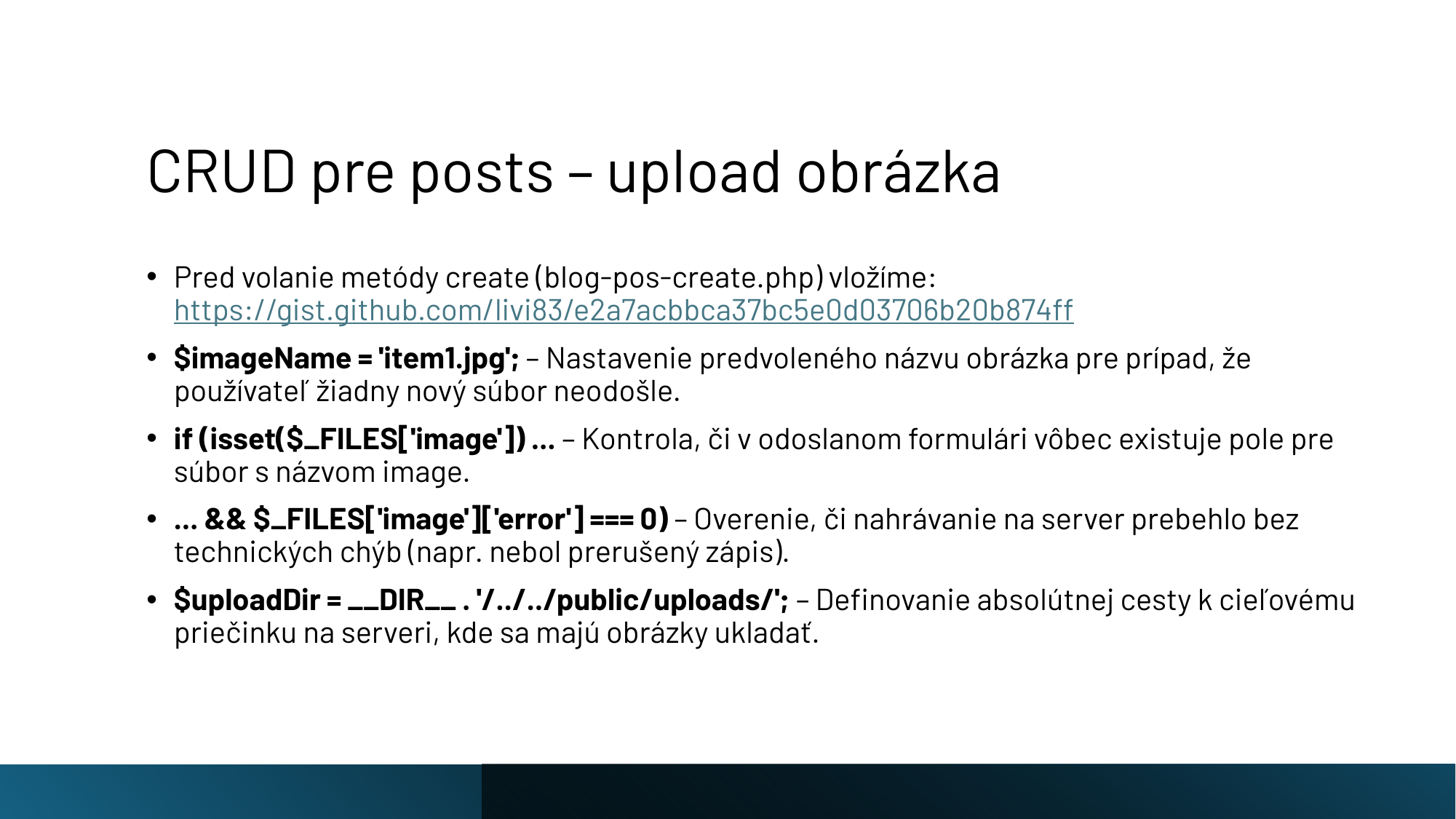

# CRUD pre posts – upload obrázka
Pred volanie metódy create (blog-pos-create.php) vložíme: https://gist.github.com/livi83/e2a7acbbca37bc5e0d03706b20b874ff
$imageName = 'item1.jpg'; – Nastavenie predvoleného názvu obrázka pre prípad, že používateľ žiadny nový súbor neodošle.
if (isset($_FILES['image']) ... – Kontrola, či v odoslanom formulári vôbec existuje pole pre súbor s názvom image.
... && $_FILES['image']['error'] === 0) – Overenie, či nahrávanie na server prebehlo bez technických chýb (napr. nebol prerušený zápis).
$uploadDir = __DIR__ . '/../../public/uploads/'; – Definovanie absolútnej cesty k cieľovému priečinku na serveri, kde sa majú obrázky ukladať.